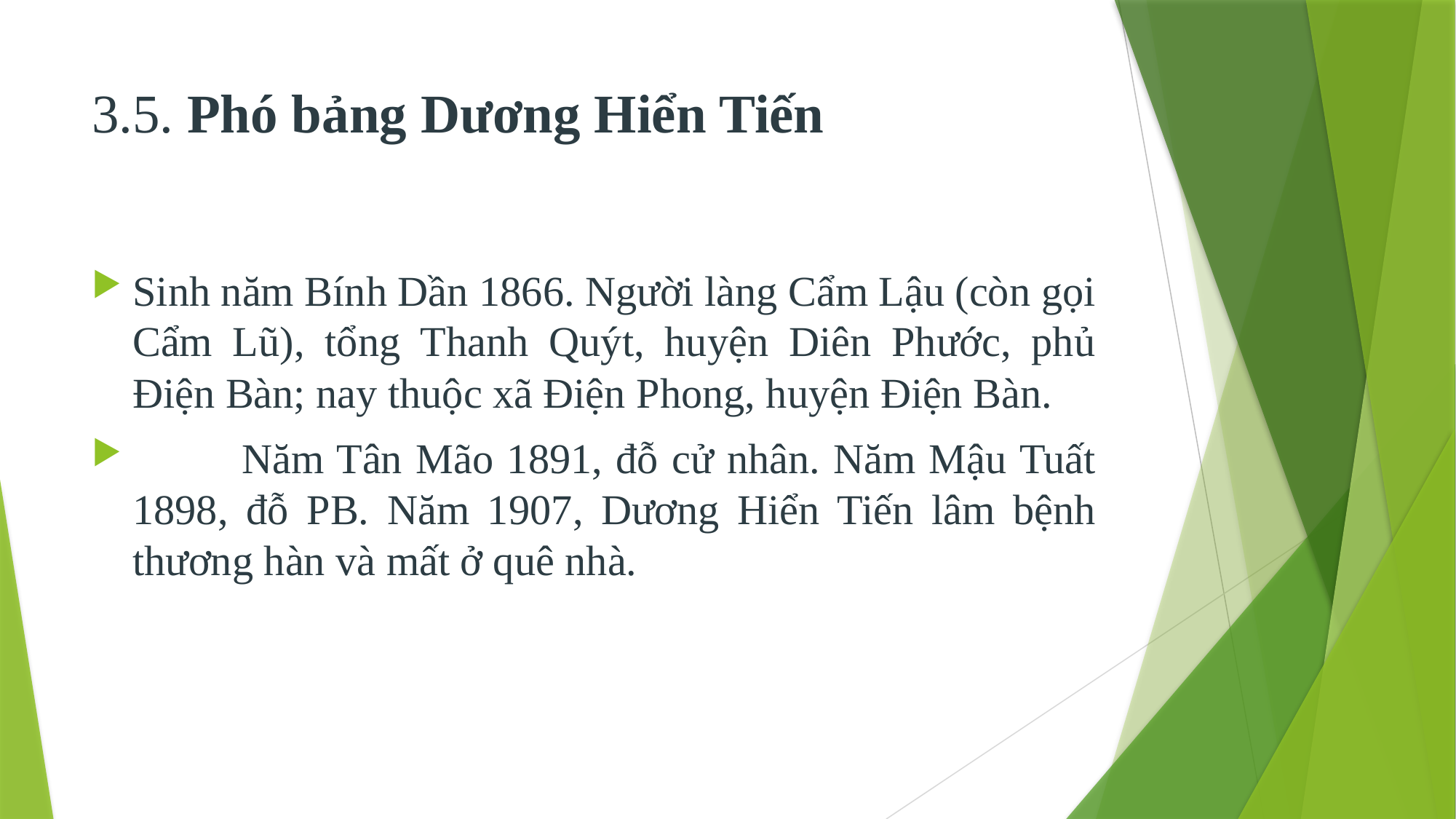

# 3.5. Phó bảng Dương Hiển Tiến
Sinh năm Bính Dần 1866. Người làng Cẩm Lậu (còn gọi Cẩm Lũ), tổng Thanh Quýt, huyện Diên Phước, phủ Điện Bàn; nay thuộc xã Điện Phong, huyện Điện Bàn.
	Năm Tân Mão 1891, đỗ cử nhân. Năm Mậu Tuất 1898, đỗ PB. Năm 1907, Dương Hiển Tiến lâm bệnh thương hàn và mất ở quê nhà.